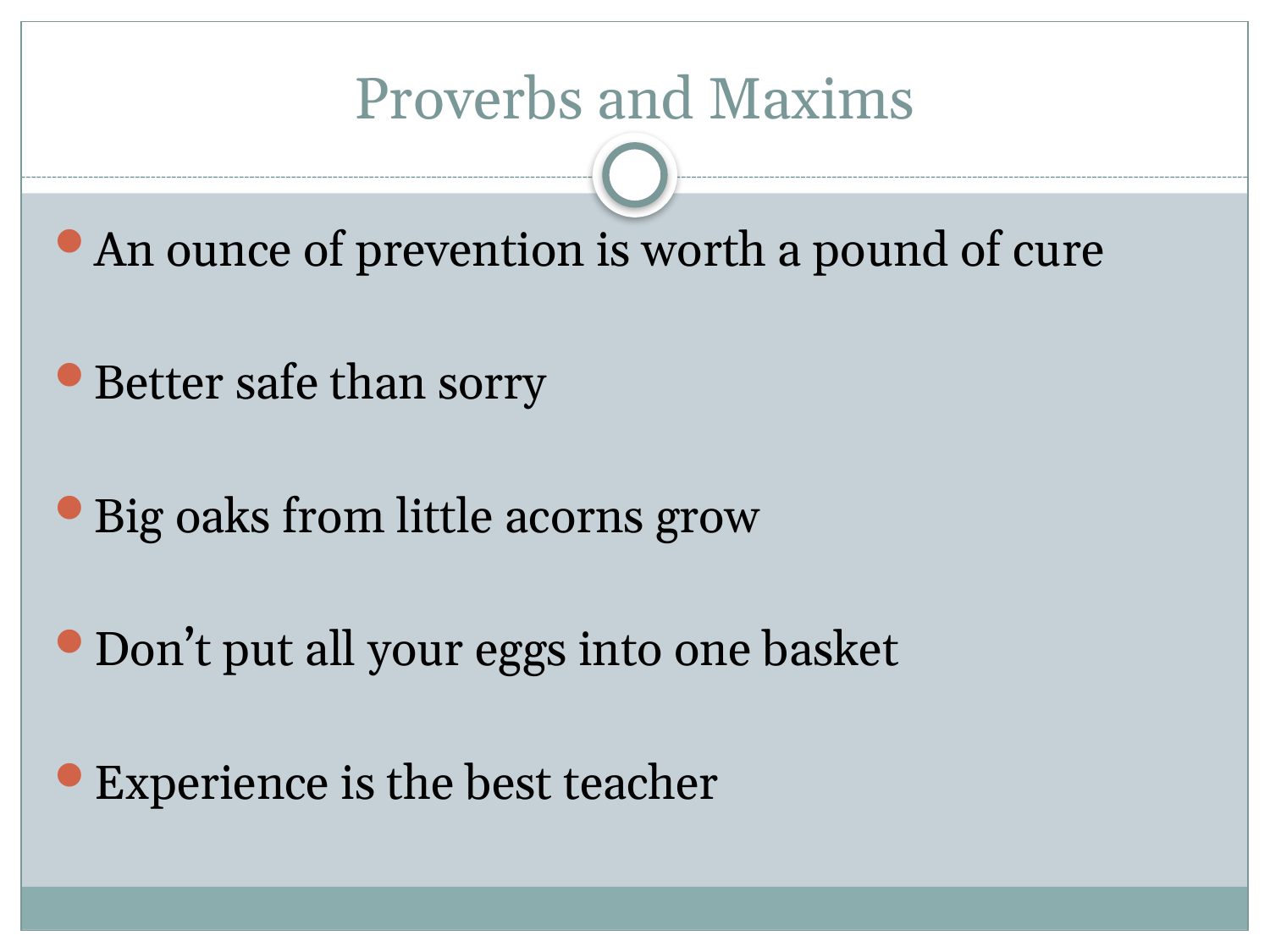

# Proverbs and Maxims
An ounce of prevention is worth a pound of cure

Better safe than sorry

Big oaks from little acorns grow

Don’t put all your eggs into one basket

Experience is the best teacher